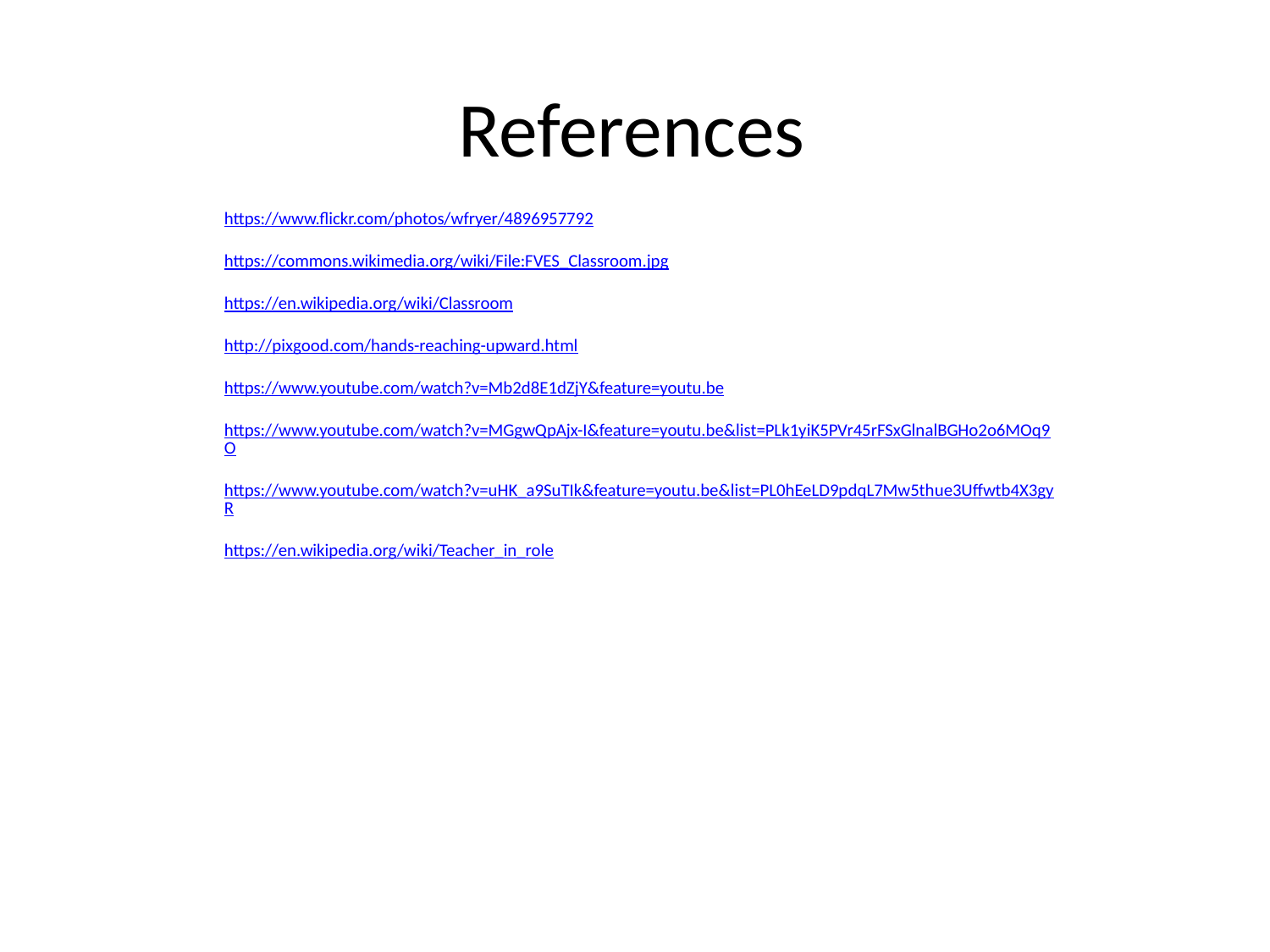

# References
https://www.flickr.com/photos/wfryer/4896957792

https://commons.wikimedia.org/wiki/File:FVES_Classroom.jpg

https://en.wikipedia.org/wiki/Classroom

http://pixgood.com/hands-reaching-upward.html

https://www.youtube.com/watch?v=Mb2d8E1dZjY&feature=youtu.be

https://www.youtube.com/watch?v=MGgwQpAjx-I&feature=youtu.be&list=PLk1yiK5PVr45rFSxGlnalBGHo2o6MOq9O

https://www.youtube.com/watch?v=uHK_a9SuTIk&feature=youtu.be&list=PL0hEeLD9pdqL7Mw5thue3Uffwtb4X3gyR

https://en.wikipedia.org/wiki/Teacher_in_role